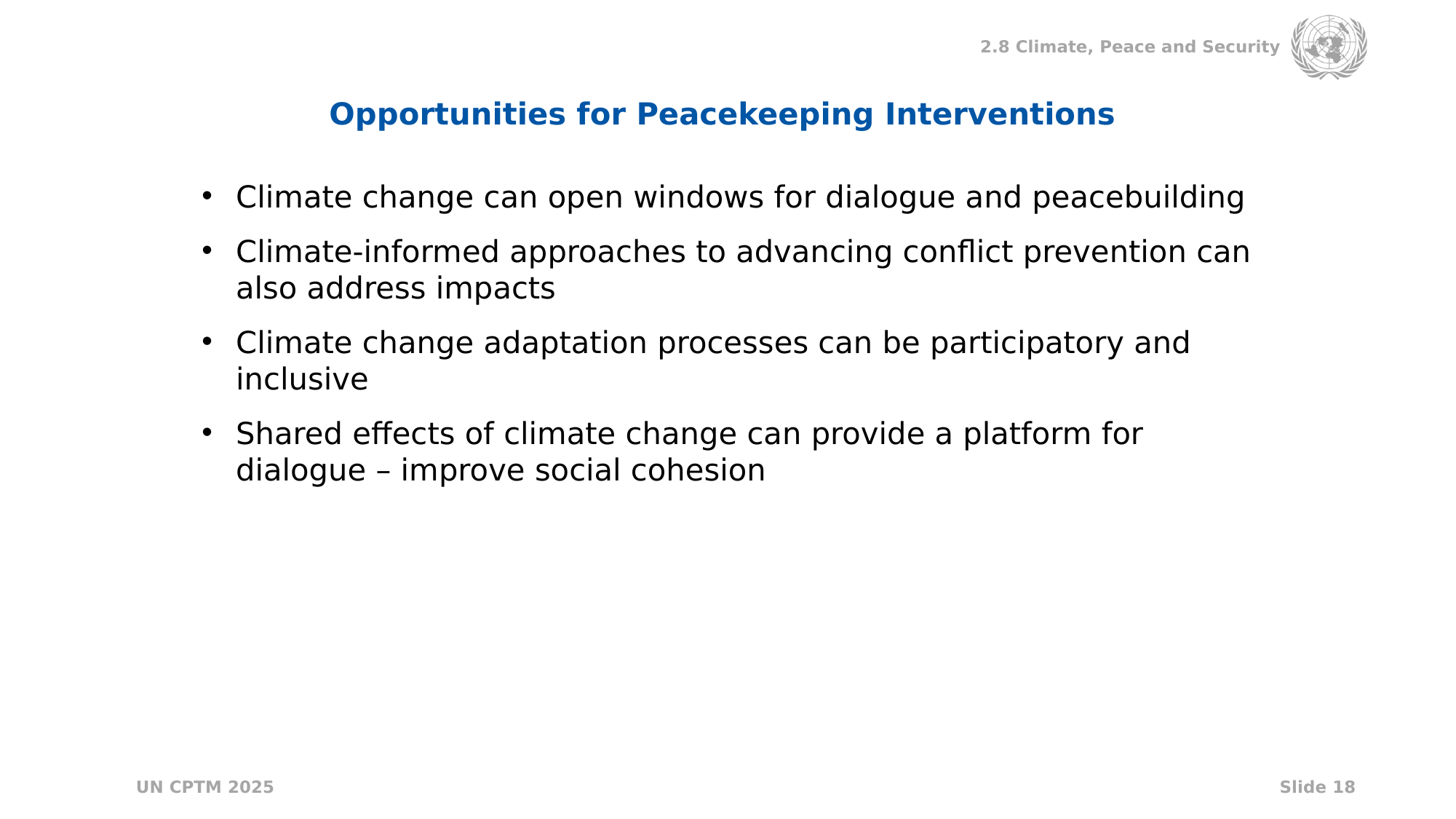

Opportunities for Peacekeeping Interventions
Climate change can open windows for dialogue and peacebuilding
Climate-informed approaches to advancing conflict prevention can also address impacts
Climate change adaptation processes can be participatory and inclusive
Shared effects of climate change can provide a platform for dialogue – improve social cohesion